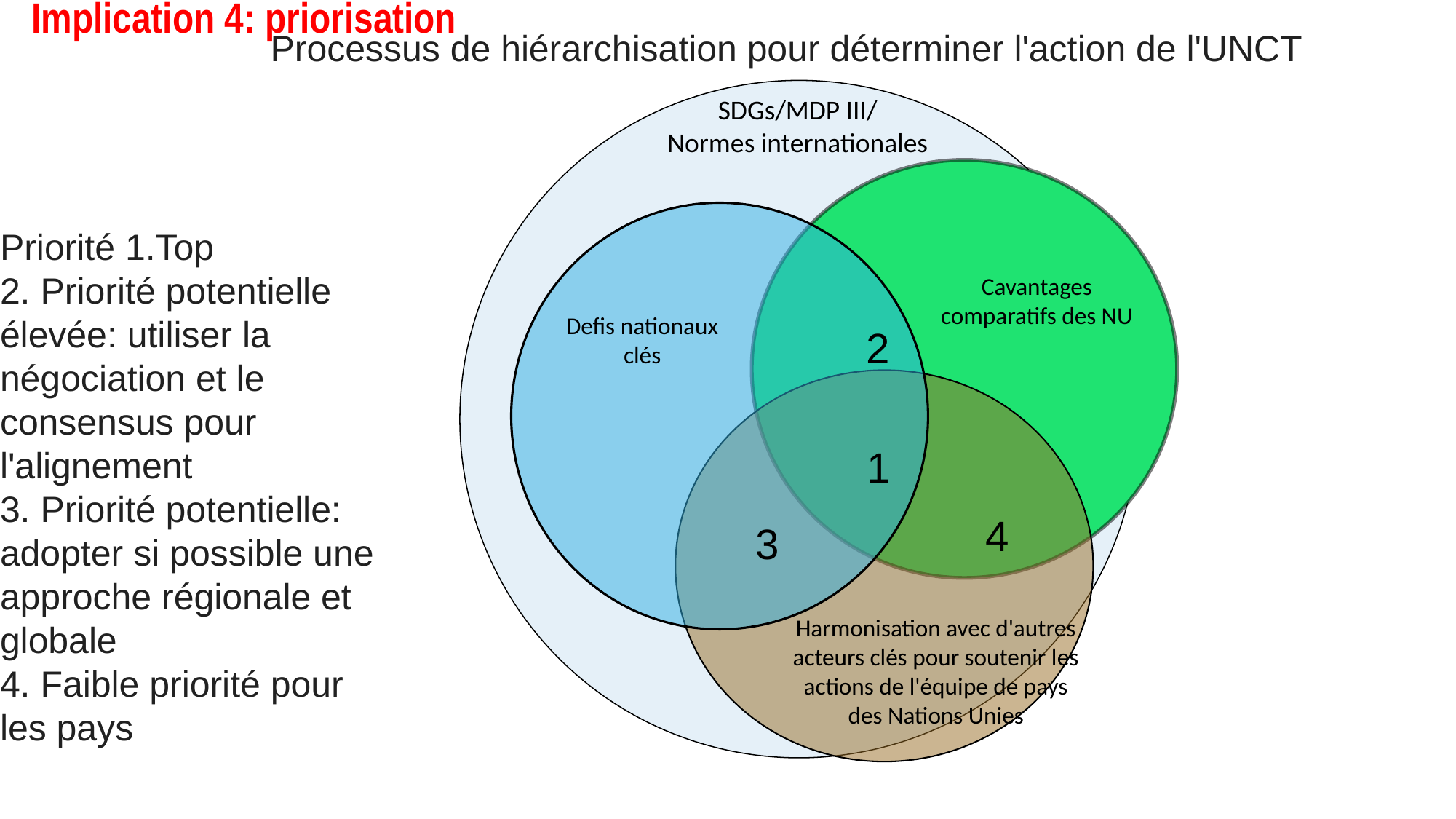

Implication 4: priorisation
Processus de hiérarchisation pour déterminer l'action de l'UNCT

SDGs/MDP III/
Normes internationales

Cavantages comparatifs des NU

Defis nationaux clés
Priorité 1.Top
2. Priorité potentielle élevée: utiliser la négociation et le consensus pour l'alignement
3. Priorité potentielle: adopter si possible une approche régionale et globale
4. Faible priorité pour les pays
2

Harmonisation avec d'autres acteurs clés pour soutenir les actions de l'équipe de pays des Nations Unies
1
4
3